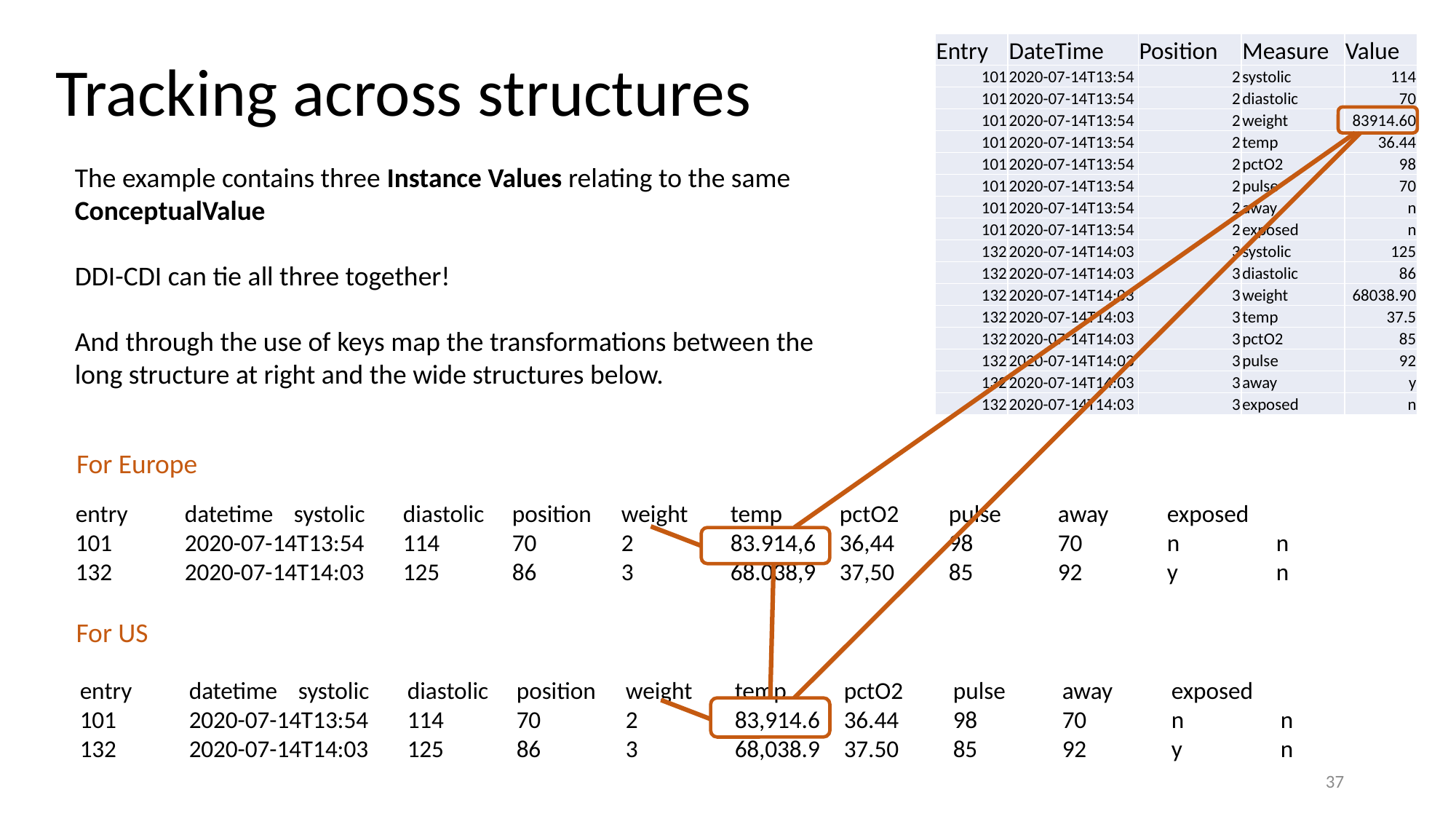

# Tracking across structures
| Entry | DateTime | Position | Measure | Value |
| --- | --- | --- | --- | --- |
| 101 | 2020-07-14T13:54 | 2 | systolic | 114 |
| 101 | 2020-07-14T13:54 | 2 | diastolic | 70 |
| 101 | 2020-07-14T13:54 | 2 | weight | 83914.60 |
| 101 | 2020-07-14T13:54 | 2 | temp | 36.44 |
| 101 | 2020-07-14T13:54 | 2 | pctO2 | 98 |
| 101 | 2020-07-14T13:54 | 2 | pulse | 70 |
| 101 | 2020-07-14T13:54 | 2 | away | n |
| 101 | 2020-07-14T13:54 | 2 | exposed | n |
| 132 | 2020-07-14T14:03 | 3 | systolic | 125 |
| 132 | 2020-07-14T14:03 | 3 | diastolic | 86 |
| 132 | 2020-07-14T14:03 | 3 | weight | 68038.90 |
| 132 | 2020-07-14T14:03 | 3 | temp | 37.5 |
| 132 | 2020-07-14T14:03 | 3 | pctO2 | 85 |
| 132 | 2020-07-14T14:03 | 3 | pulse | 92 |
| 132 | 2020-07-14T14:03 | 3 | away | y |
| 132 | 2020-07-14T14:03 | 3 | exposed | n |

The example contains three Instance Values relating to the same ConceptualValue

DDI-CDI can tie all three together!

And through the use of keys map the transformations between the long structure at right and the wide structures below.

For Europe
entry	datetime	systolic	diastolic	position	weight	temp	pctO2	pulse	away	exposed
101	2020-07-14T13:54	114	70	2	83.914,6	36,44	98	70	n	n
132	2020-07-14T14:03	125	86	3	68.038,9	37,50	85	92	y	n

For US
entry	datetime	systolic	diastolic	position	weight	temp	pctO2	pulse	away	exposed
101	2020-07-14T13:54	114	70	2	83,914.6	36.44	98	70	n	n
132	2020-07-14T14:03	125	86	3	68,038.9	37.50	85	92	y	n

37